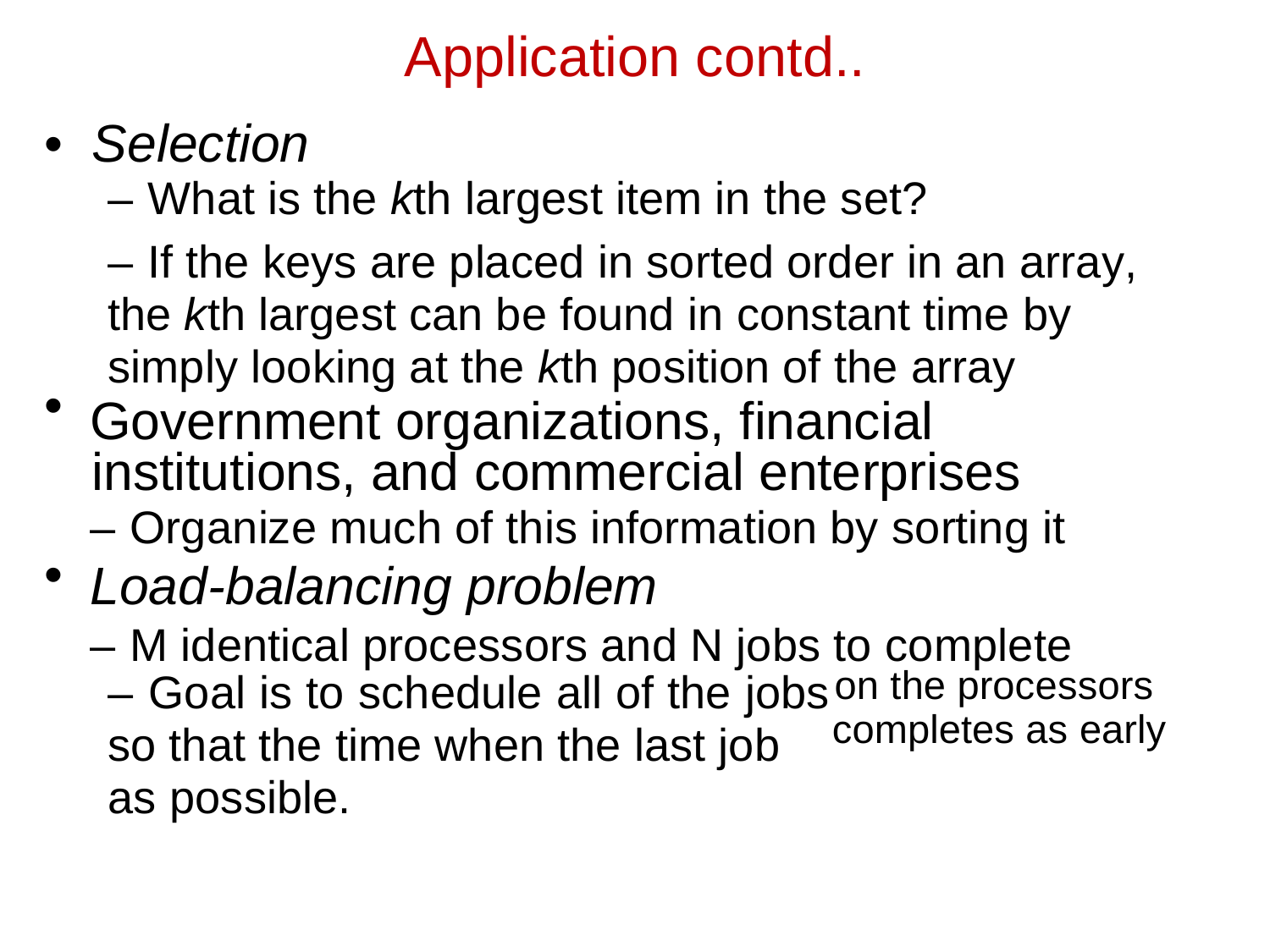

Application contd..
•
Selection
– What is the kth largest item in the set?
– If the keys are placed in sorted order in an array,
the kth largest can be found in constant time by
simply looking at the kth position of the array
Government organizations, financial institutions, and commercial enterprises
– Organize much of this information by sorting it
Load-balancing problem
– M identical processors and N jobs to complete
•
•
– Goal is to schedule all of the jobs
so that the time when the last job
as possible.
on the processors
completes as early